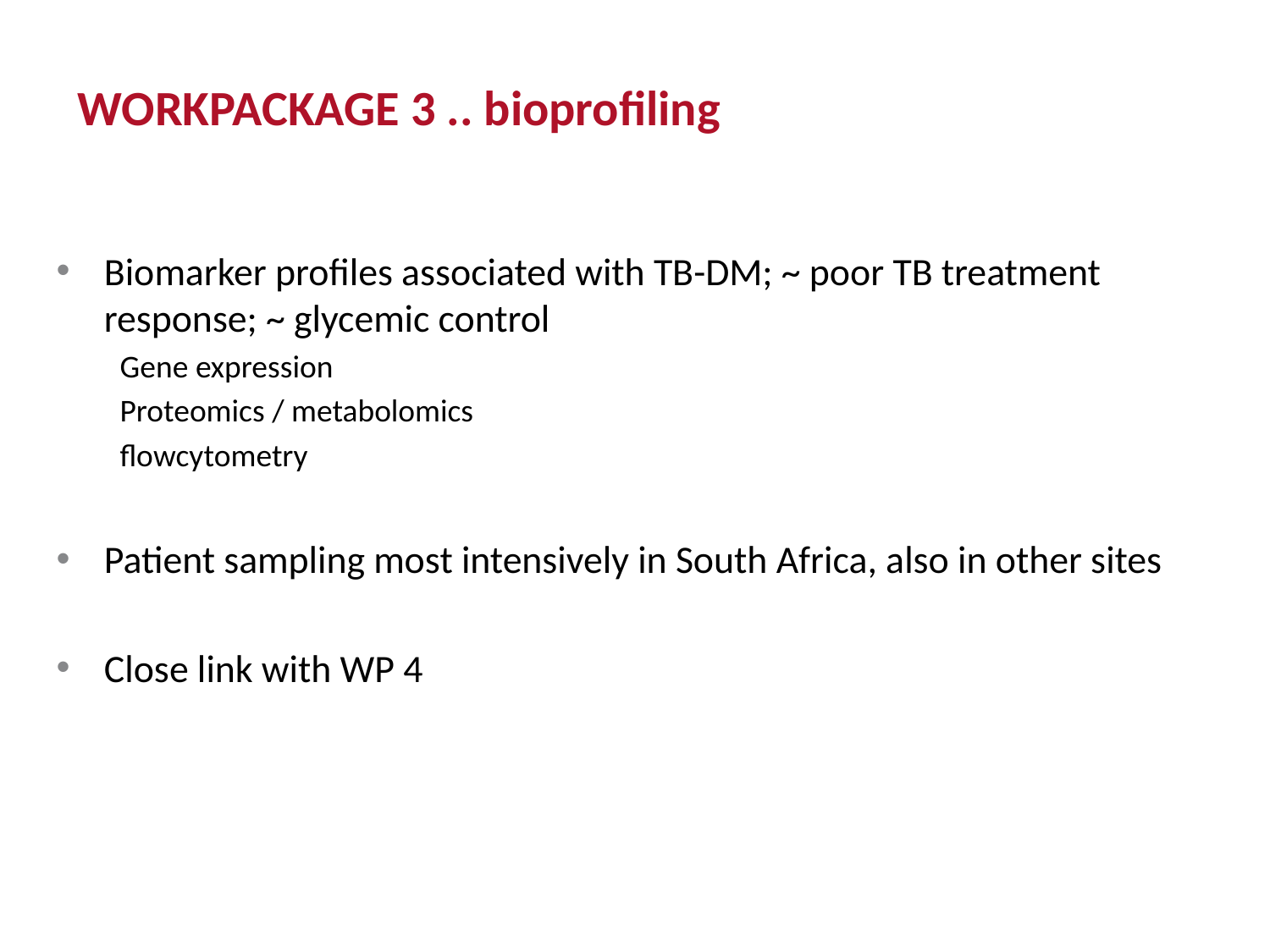

WORKPACKAGE 3 .. bioprofiling
Biomarker profiles associated with TB-DM; ~ poor TB treatment response; ~ glycemic control
Gene expression
Proteomics / metabolomics
flowcytometry

Patient sampling most intensively in South Africa, also in other sites

Close link with WP 4